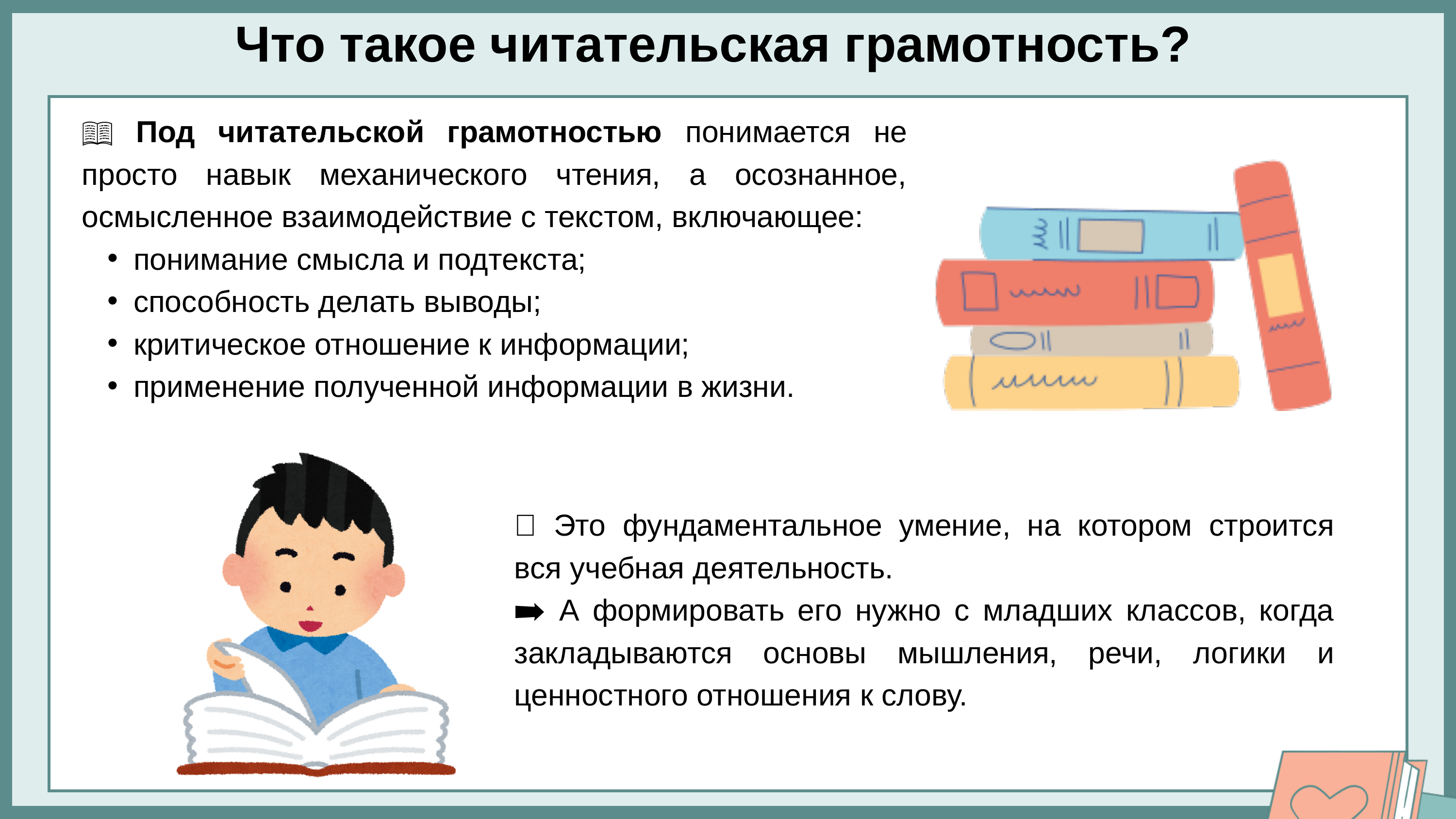

Что такое читательская грамотность?

📖 Под читательской грамотностью понимается не просто навык механического чтения, а осознанное, осмысленное взаимодействие с текстом, включающее:
понимание смысла и подтекста;
способность делать выводы;
критическое отношение к информации;
применение полученной информации в жизни.

🧩 Это фундаментальное умение, на котором строится вся учебная деятельность.
➡️ А формировать его нужно с младших классов, когда закладываются основы мышления, речи, логики и ценностного отношения к слову.